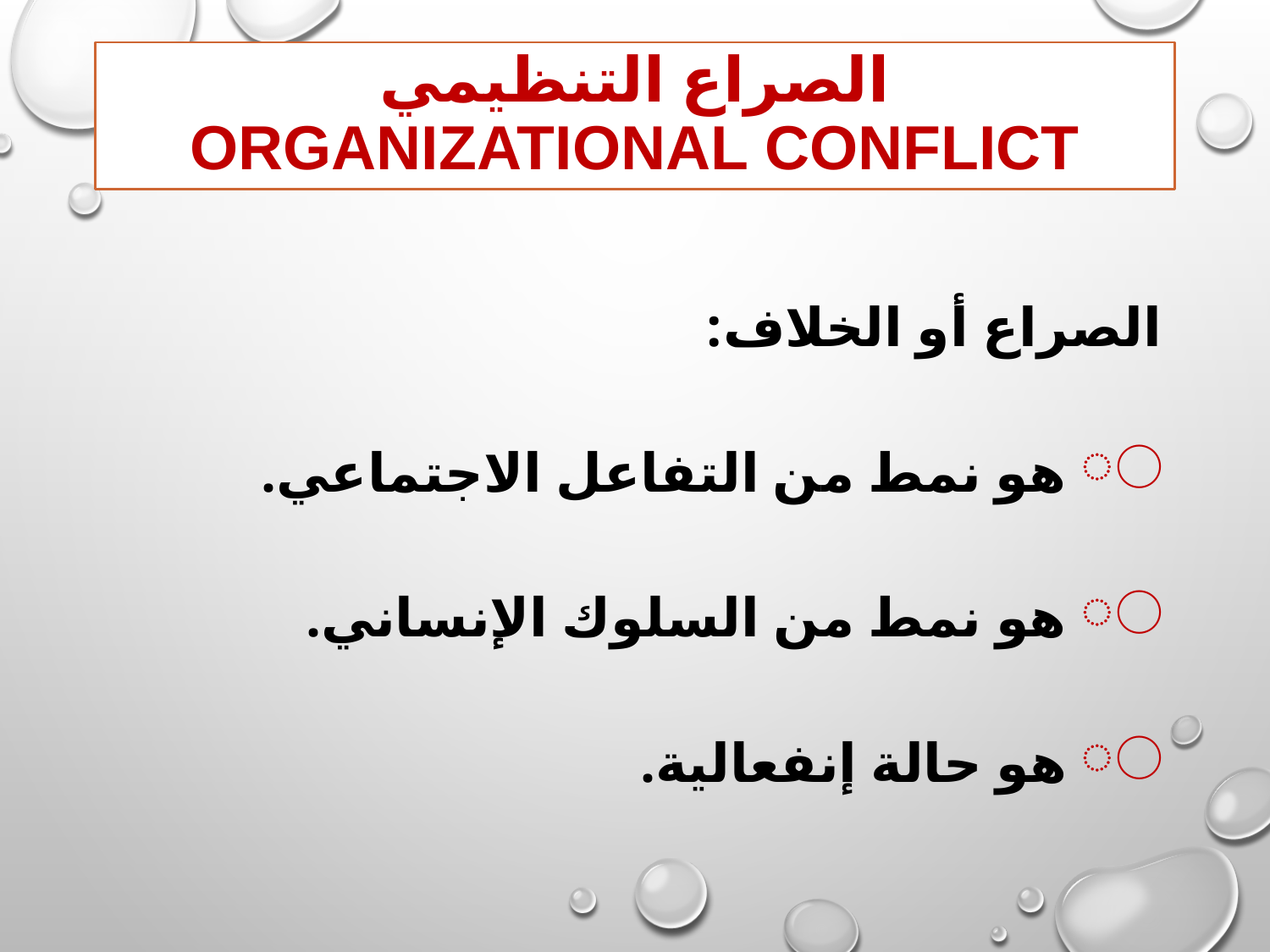

# الصراع التنظيمي organizational conflict
الصراع أو الخلاف:
 هو نمط من التفاعل الاجتماعي.
 هو نمط من السلوك الإنساني.
 هو حالة إنفعالية.